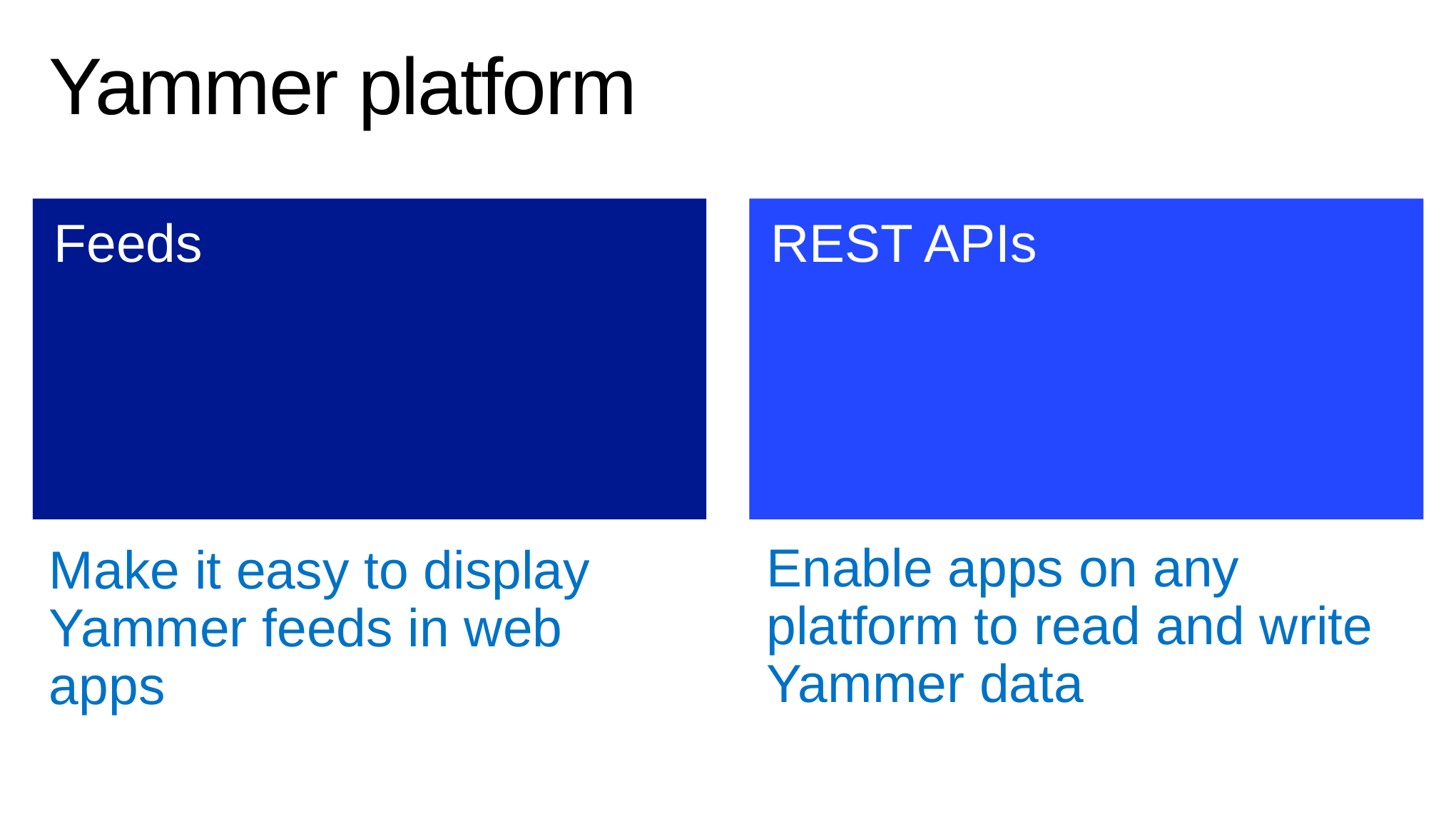

# Yammer platform
Feeds
REST APIs
Enable apps on any platform to read and write Yammer data
Make it easy to display Yammer feeds in web apps